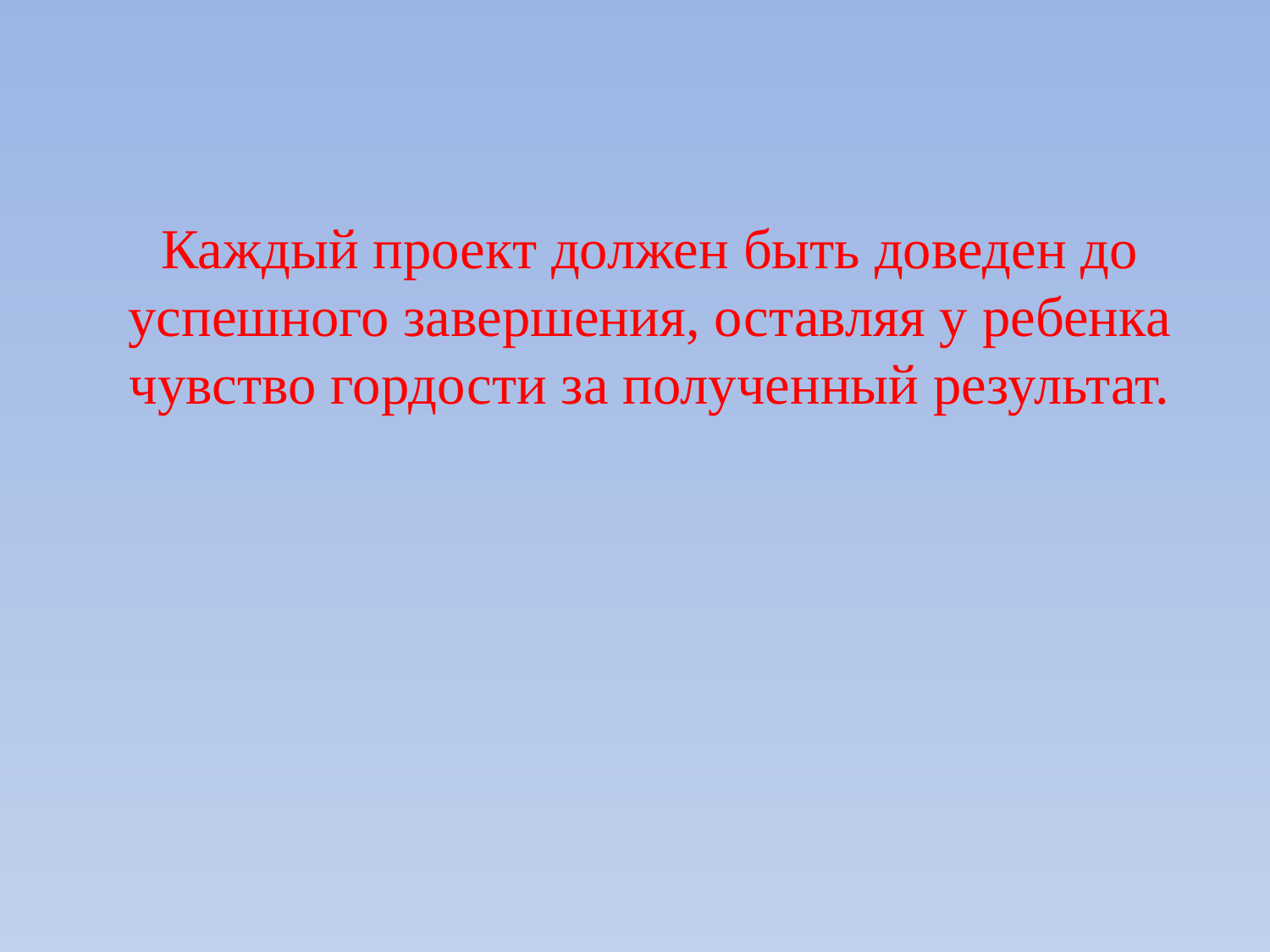

Каждый проект должен быть доведен до успешного завершения, оставляя у ребенка чувство гордости за полученный результат.